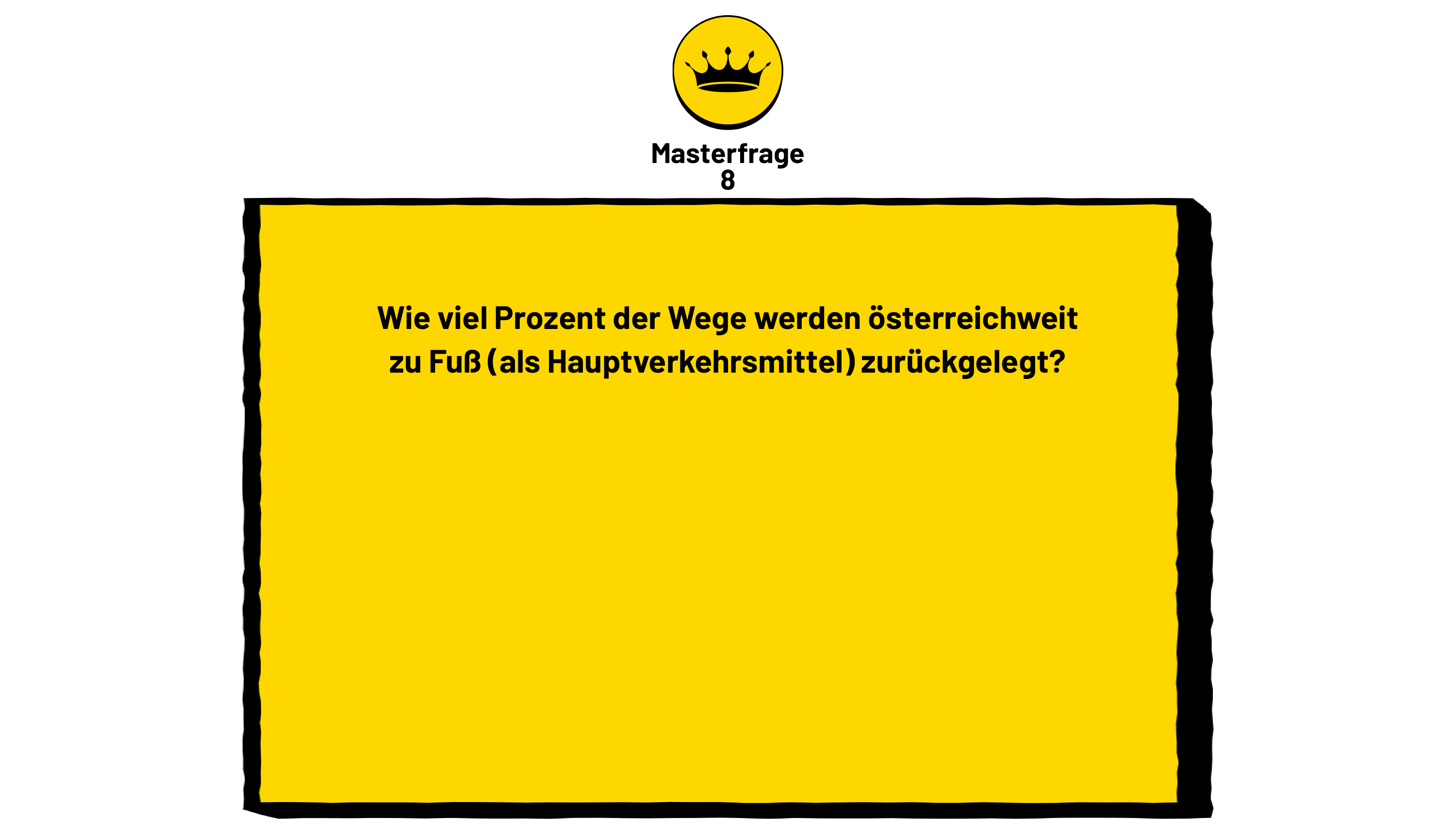

Masterfrage
8
Wie viel Prozent der Wege werden österreichweit zu Fuß (als Hauptverkehrsmittel) zurückgelegt?